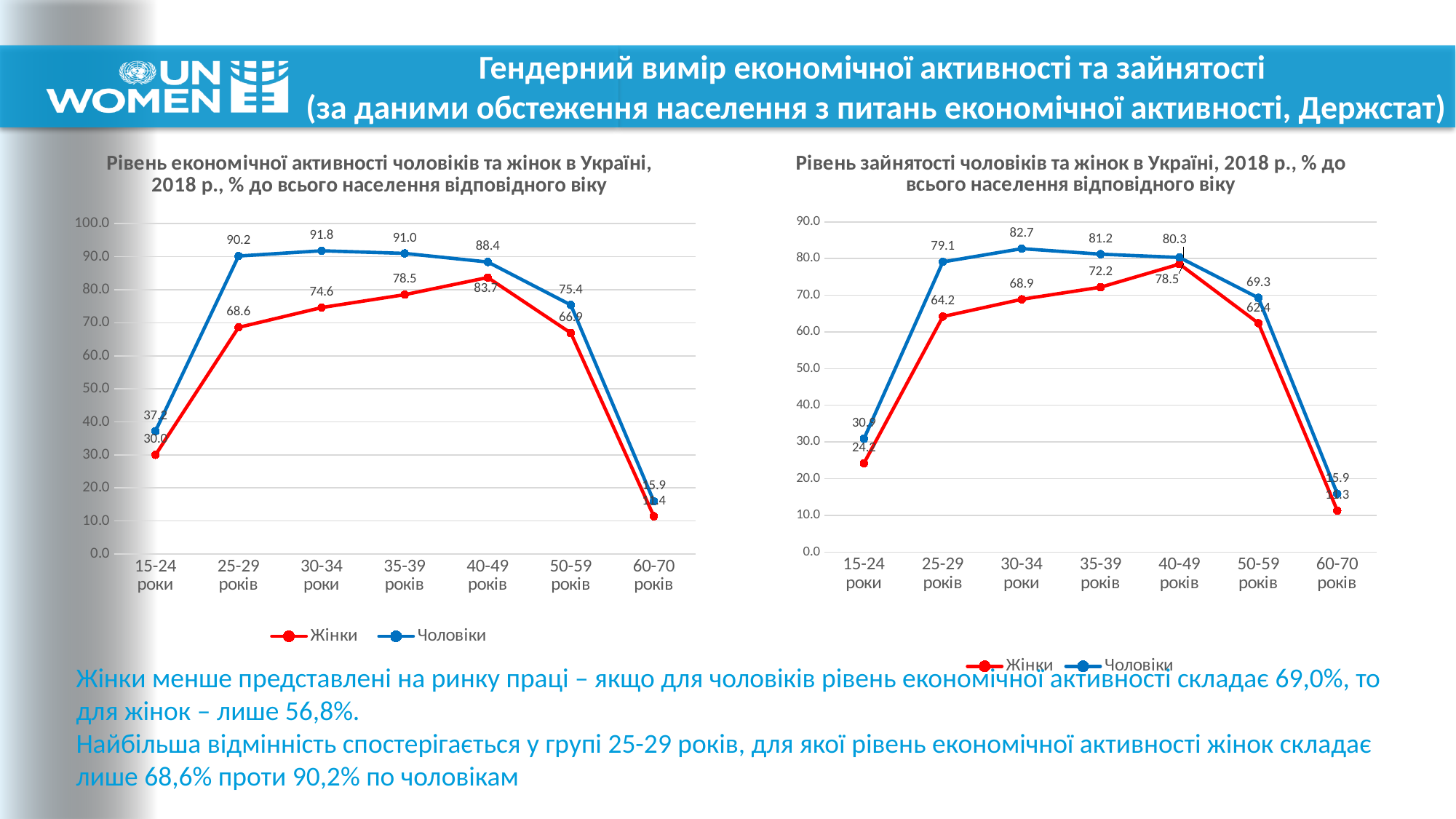

# Гендерний вимір економічної активності та зайнятості (за даними обстеження населення з питань економічної активності, Держстат)

### Chart: Рівень економічної активності чоловіків та жінок в Україні, 2018 р., % до всього населення відповідного віку

| Category | Жінки | Чоловіки |
|---|---|---|
| 15-24 роки | 30.0 | 37.2 |
| 25-29 років | 68.6 | 90.2 |
| 30-34 роки | 74.6 | 91.8 |
| 35-39 років | 78.5 | 91.0 |
| 40-49 років | 83.7 | 88.4 |
| 50-59 років | 66.9 | 75.4 |
| 60-70 років | 11.4 | 15.9 |

### Chart: Рівень зайнятості чоловіків та жінок в Україні, 2018 р., % до всього населення відповідного віку

| Category | Жінки | Чоловіки |
|---|---|---|
| 15-24 роки | 24.2 | 30.9 |
| 25-29 років | 64.2 | 79.1 |
| 30-34 роки | 68.9 | 82.7 |
| 35-39 років | 72.2 | 81.2 |
| 40-49 років | 78.5 | 80.3 |
| 50-59 років | 62.4 | 69.3 |
| 60-70 років | 11.3 | 15.9 |
Жінки менше представлені на ринку праці – якщо для чоловіків рівень економічної активності складає 69,0%, то для жінок – лише 56,8%.
Найбільша відмінність спостерігається у групі 25-29 років, для якої рівень економічної активності жінок складає лише 68,6% проти 90,2% по чоловікам